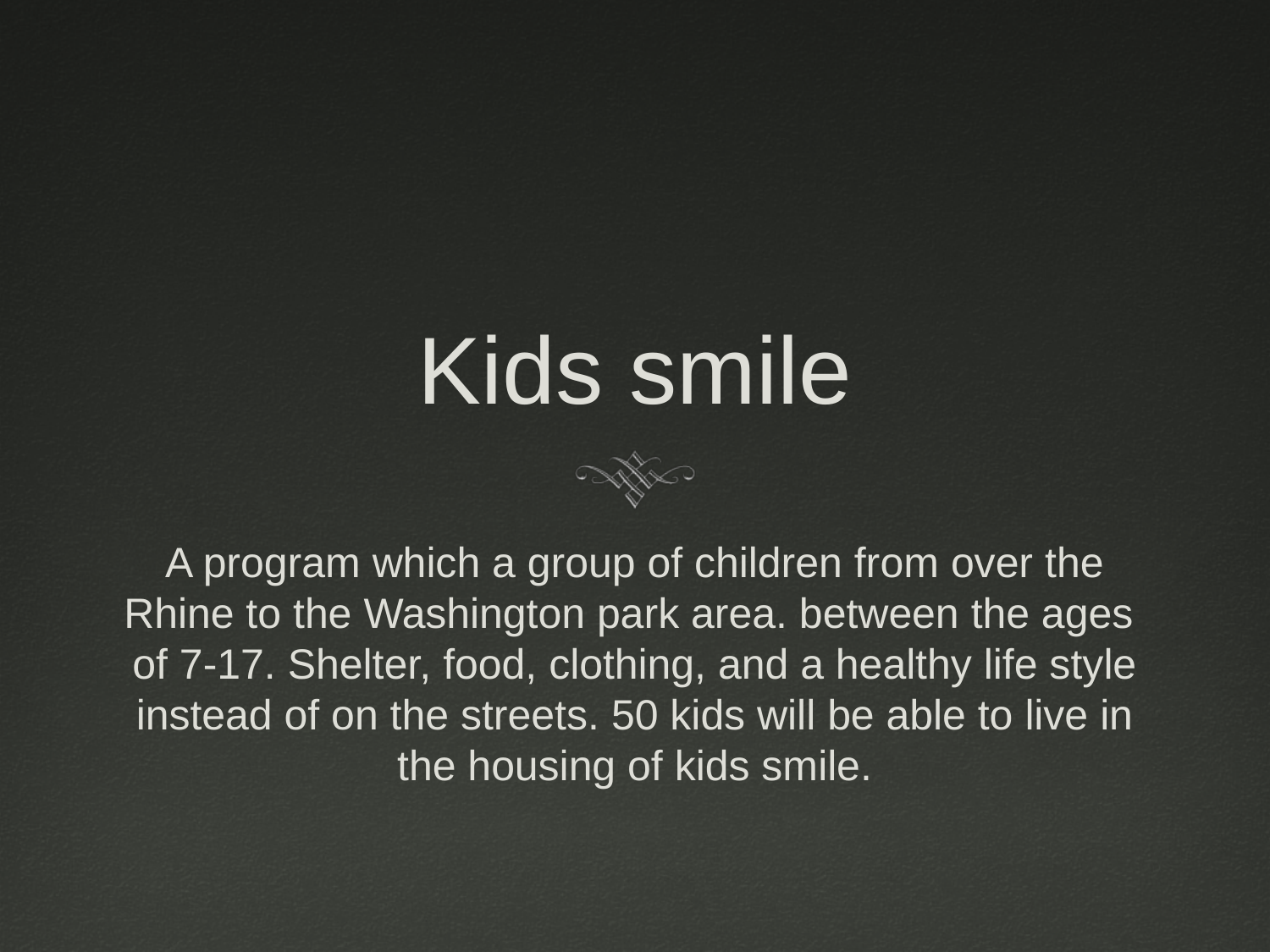

# Kids smile
A program which a group of children from over the Rhine to the Washington park area. between the ages  of 7-17. Shelter, food, clothing, and a healthy life style instead of on the streets. 50 kids will be able to live in the housing of kids smile.